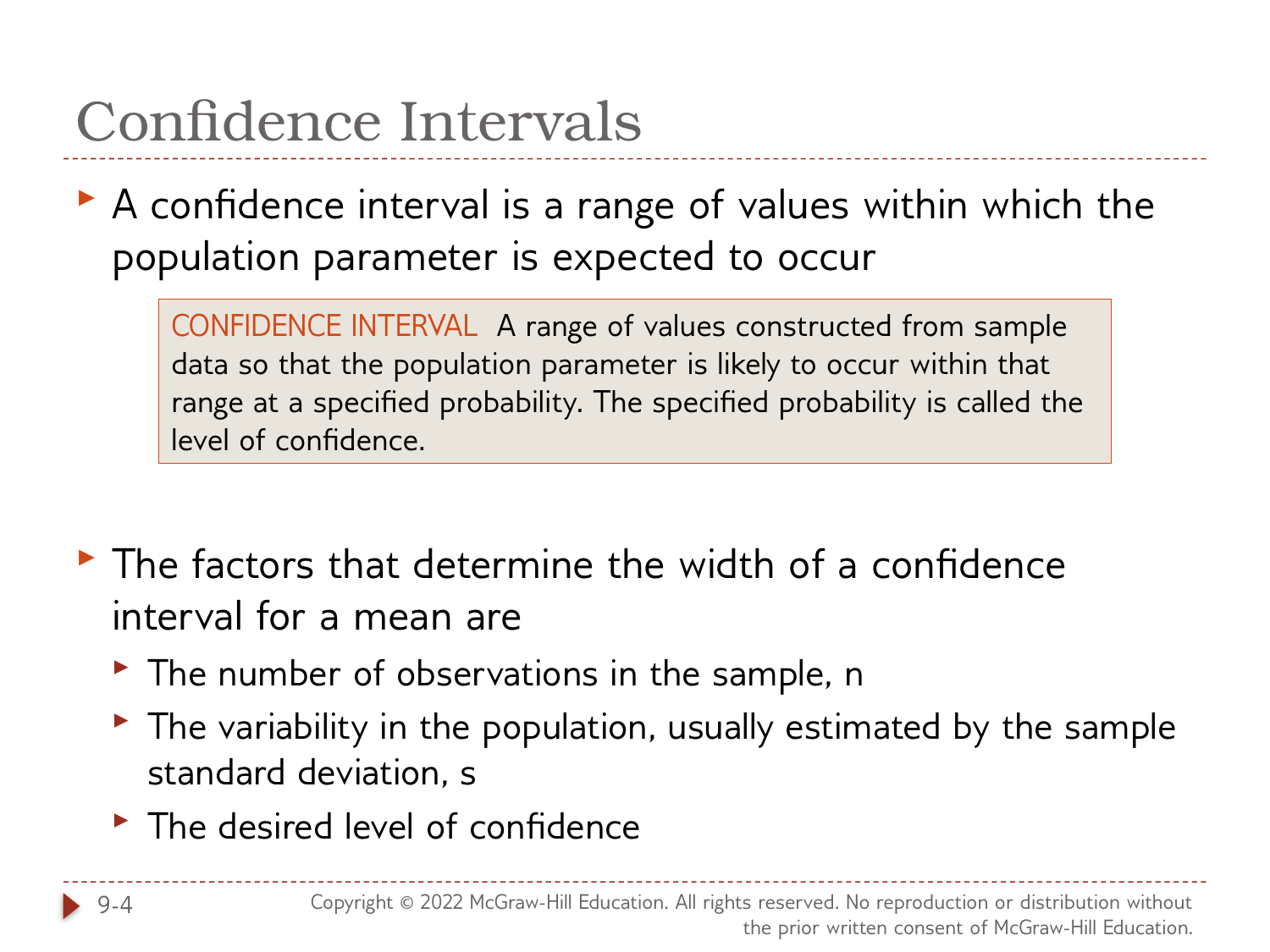

# Confidence Intervals
A confidence interval is a range of values within which the population parameter is expected to occur

The factors that determine the width of a confidence interval for a mean are
The number of observations in the sample, n
The variability in the population, usually estimated by the sample standard deviation, s
The desired level of confidence
CONFIDENCE INTERVAL  A range of values constructed from sample data so that the population parameter is likely to occur within that range at a specified probability. The specified probability is called the level of confidence.
9-4
Copyright © 2022 McGraw-Hill Education. All rights reserved. No reproduction or distribution without the prior written consent of McGraw-Hill Education.